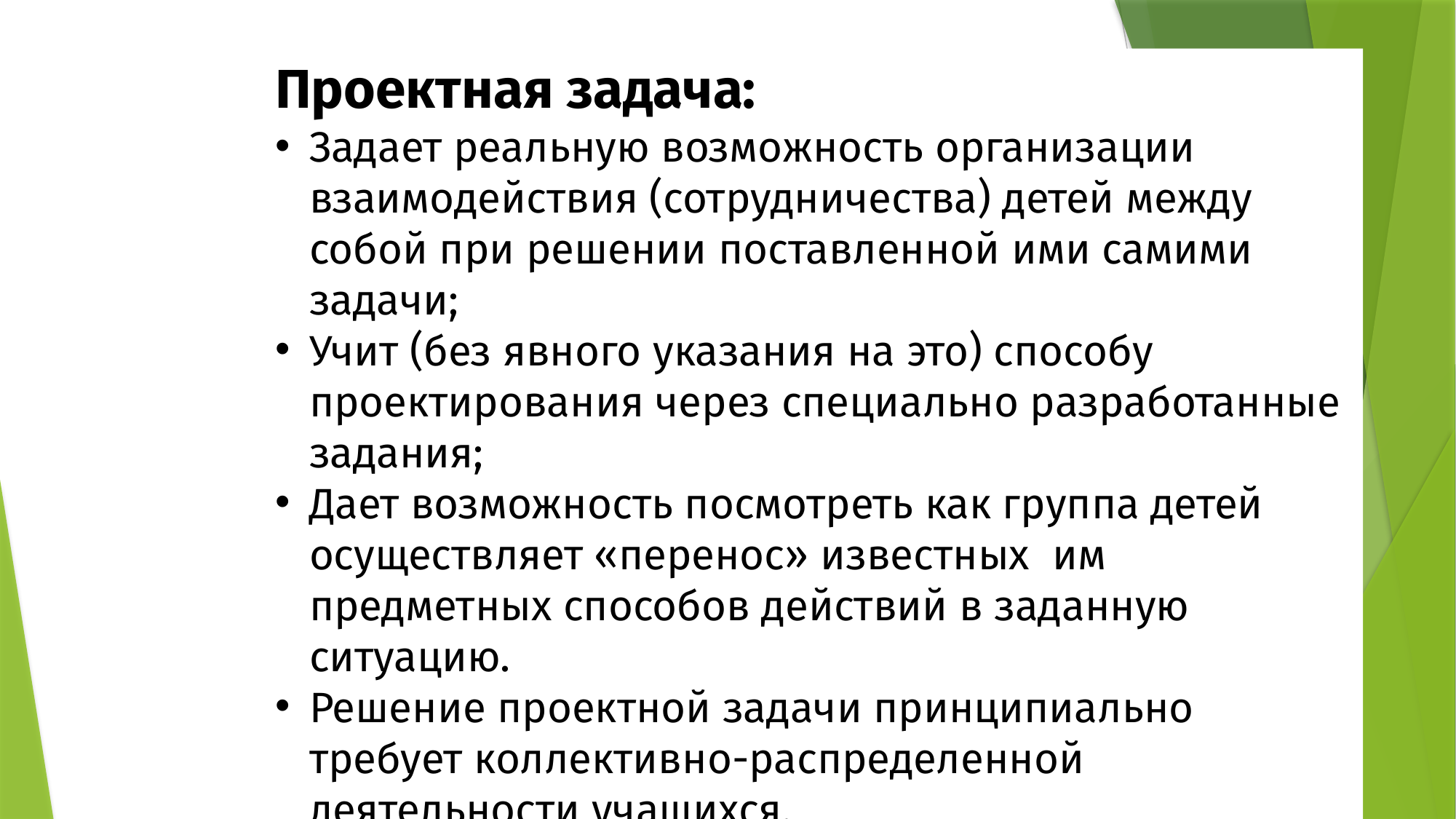

Проектная задача:
Задает реальную возможность организации взаимодействия (сотрудничества) детей между собой при решении поставленной ими самими задачи;
Учит (без явного указания на это) способу проектирования через специально разработанные задания;
Дает возможность посмотреть как группа детей осуществляет «перенос» известных  им предметных способов действий в заданную ситуацию.
Решение проектной задачи принципиально требует коллективно-распределенной деятельности учащихся.